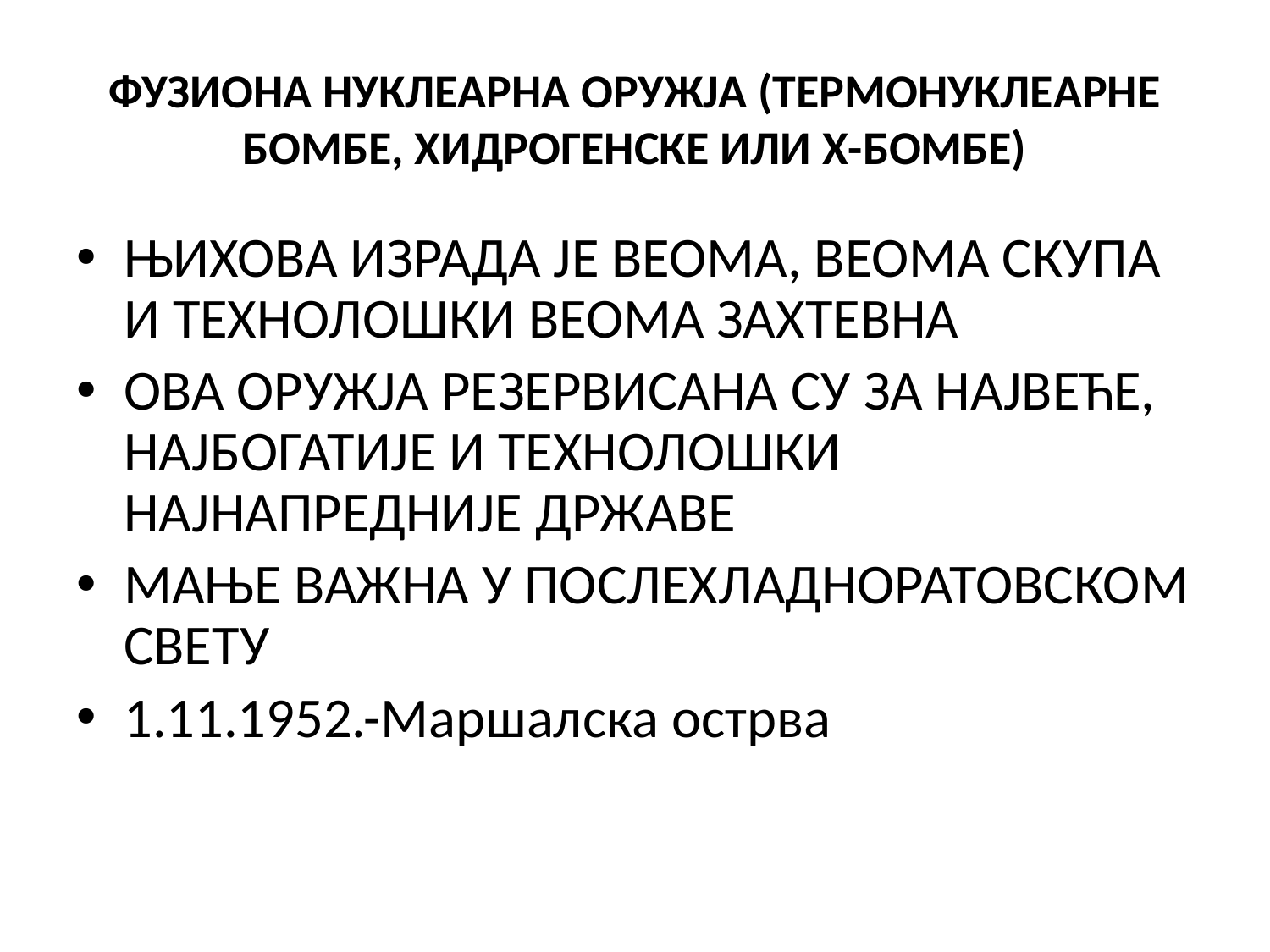

# ФУЗИОНА НУКЛЕАРНА ОРУЖЈА (ТЕРМОНУКЛЕАРНЕ БОМБЕ, ХИДРОГЕНСКЕ ИЛИ Х-БОМБЕ)
ЊИХОВА ИЗРАДА ЈЕ ВЕОМА, ВЕОМА СКУПА И ТЕХНОЛОШКИ ВЕОМА ЗАХТЕВНА
ОВА ОРУЖЈА РЕЗЕРВИСАНА СУ ЗА НАЈВЕЋЕ, НАЈБОГАТИЈЕ И ТЕХНОЛОШКИ НАЈНАПРЕДНИЈЕ ДРЖАВЕ
МАЊЕ ВАЖНА У ПОСЛЕХЛАДНОРАТОВСКОМ СВЕТУ
1.11.1952.-Маршалска острва